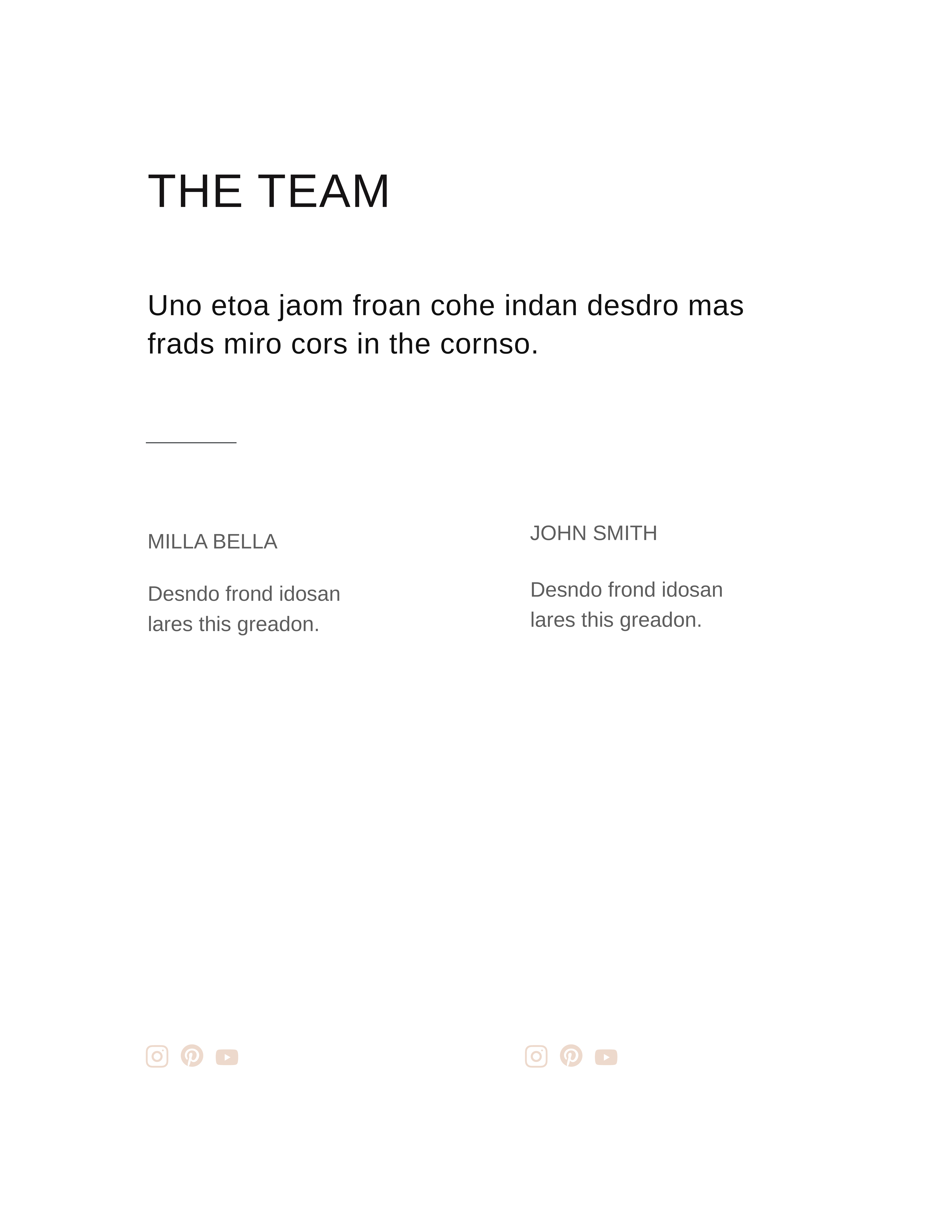

THE TEAM
Uno etoa jaom froan cohe indan desdro mas frads miro cors in the cornso.

JOHN SMITH
MILLA BELLA
Desndo frond idosan lares this greadon.
Desndo frond idosan lares this greadon.